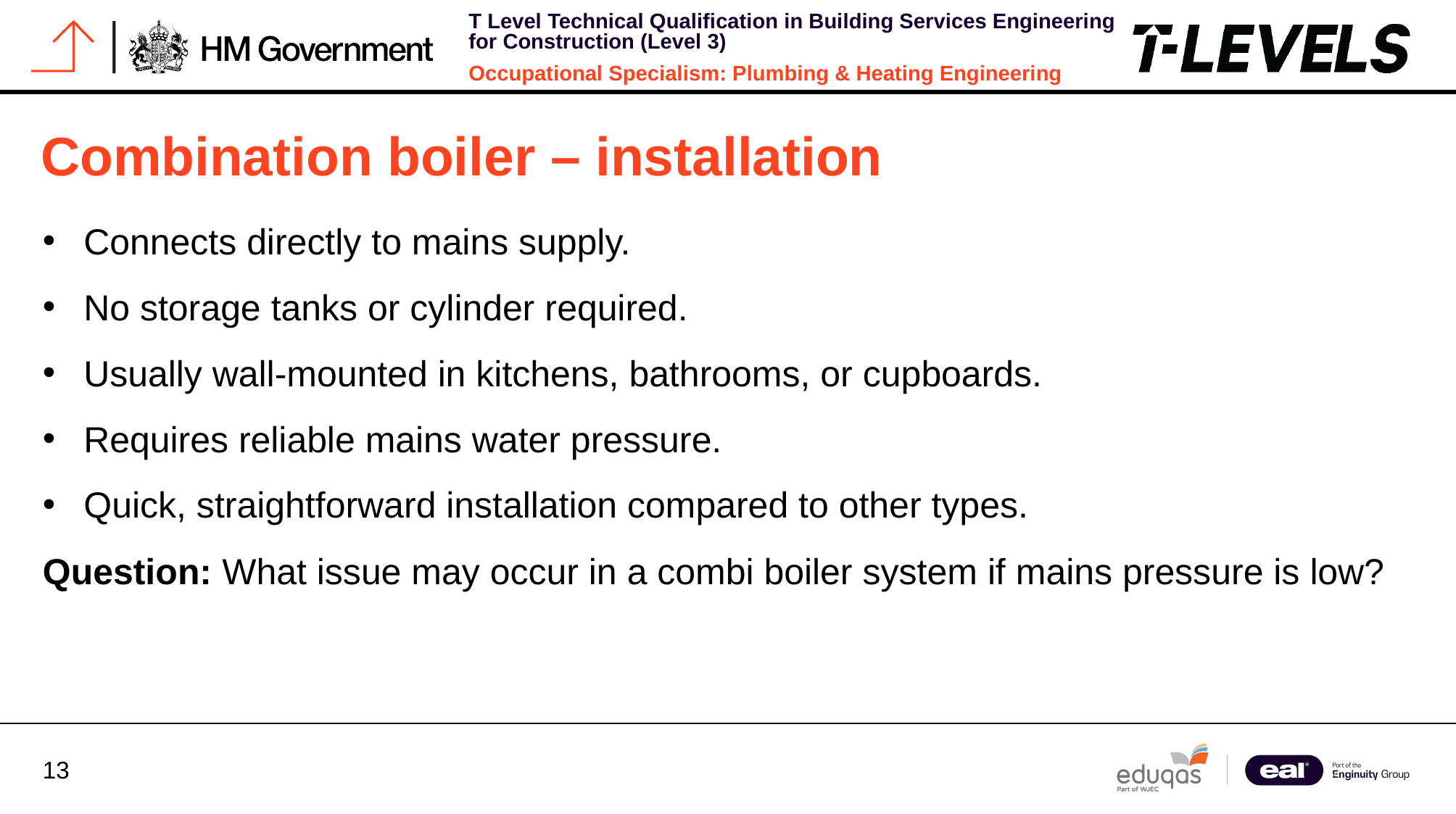

# Combination boiler – installation
Connects directly to mains supply.
No storage tanks or cylinder required.
Usually wall-mounted in kitchens, bathrooms, or cupboards.
Requires reliable mains water pressure.
Quick, straightforward installation compared to other types.
Question: What issue may occur in a combi boiler system if mains pressure is low?